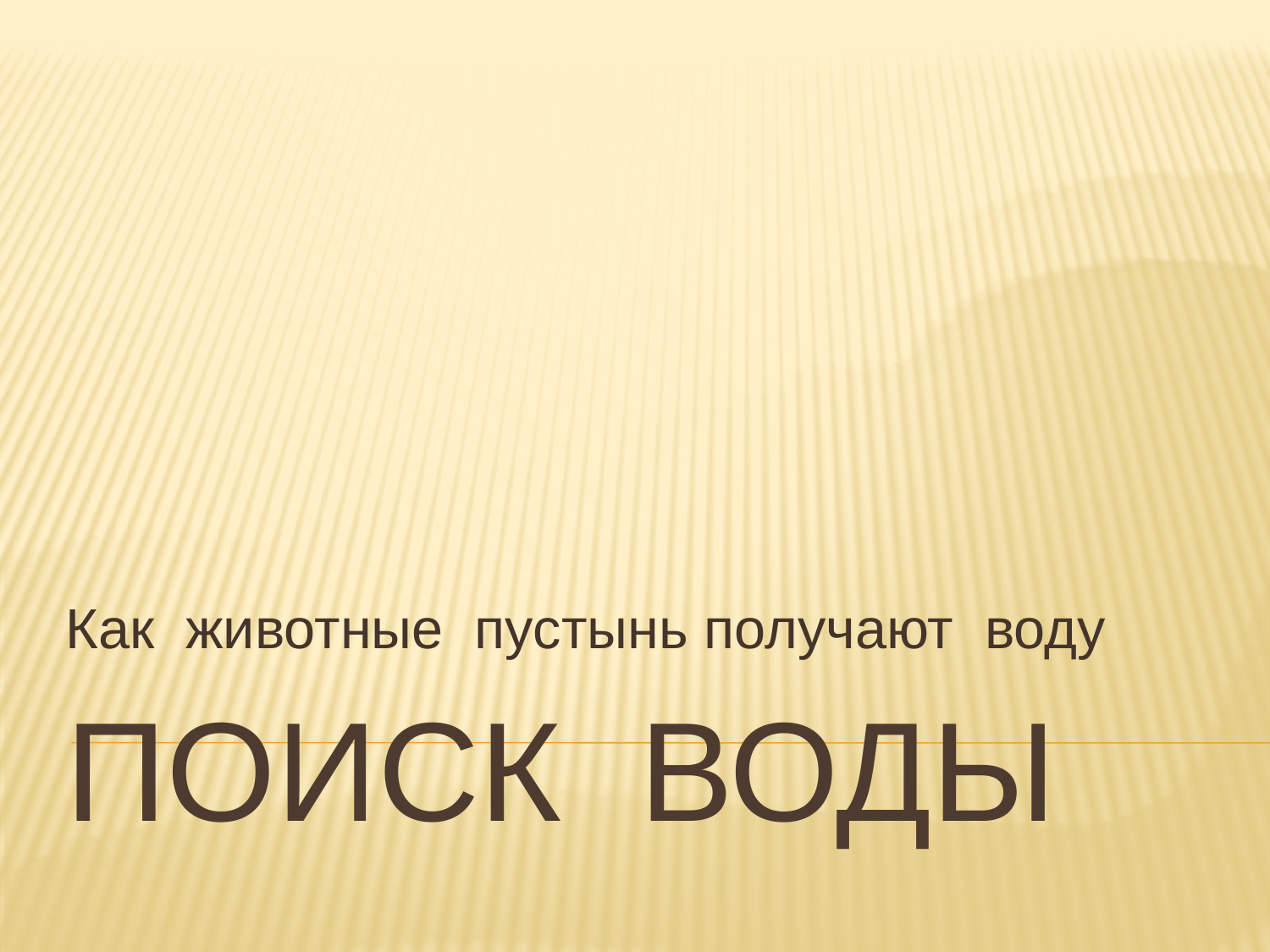

Как  животные  пустынь получают  воду
# Поиск  воды